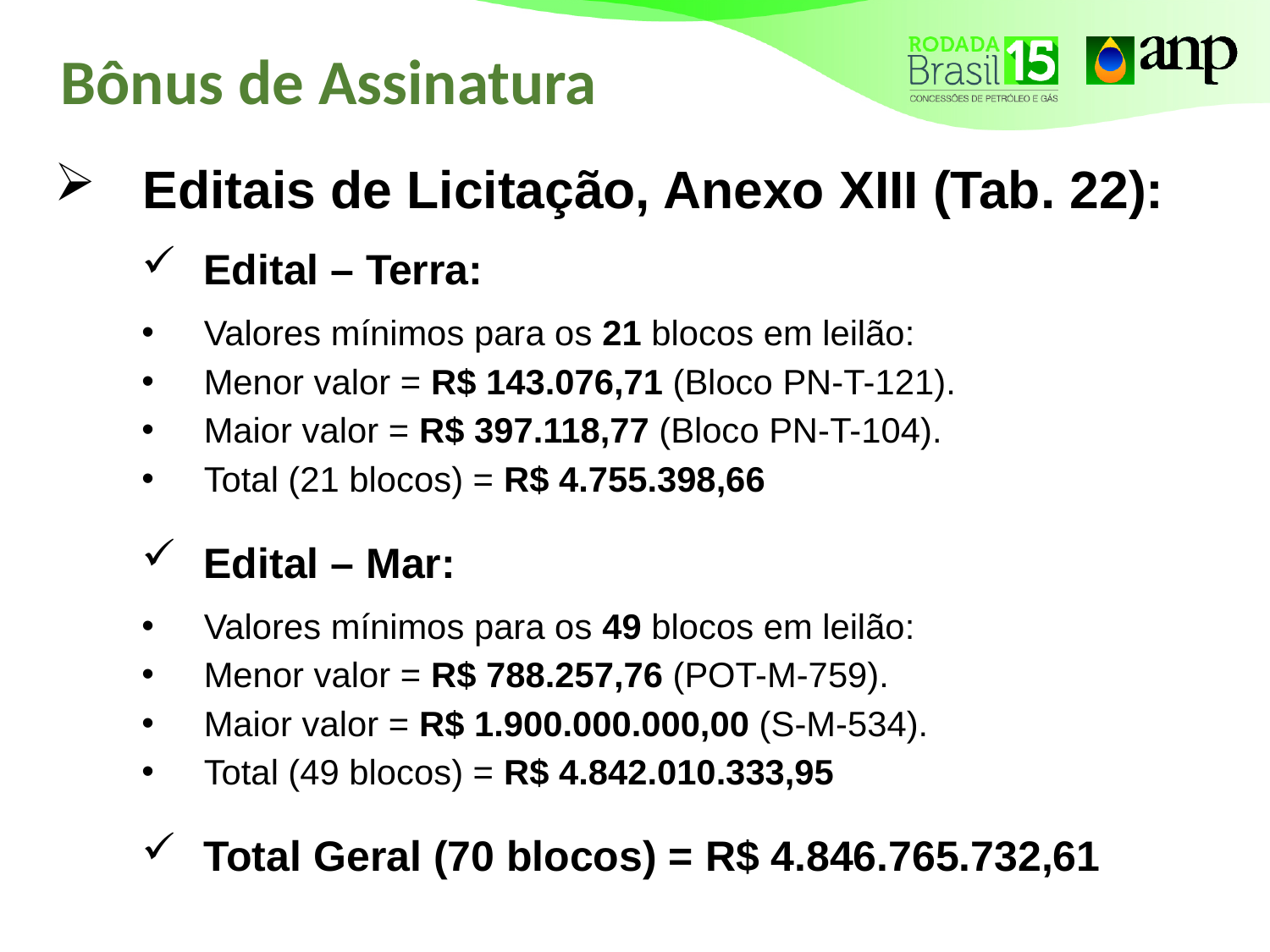

# Bônus de Assinatura
Editais de Licitação, Anexo XIII (Tab. 22):
Edital – Terra:
Valores mínimos para os 21 blocos em leilão:
Menor valor = R$ 143.076,71 (Bloco PN-T-121).
Maior valor = R$ 397.118,77 (Bloco PN-T-104).
Total (21 blocos) = R$ 4.755.398,66
Edital – Mar:
Valores mínimos para os 49 blocos em leilão:
Menor valor = R$ 788.257,76 (POT-M-759).
Maior valor = R$ 1.900.000.000,00 (S-M-534).
Total (49 blocos) = R$ 4.842.010.333,95
Total Geral (70 blocos) = R$ 4.846.765.732,61